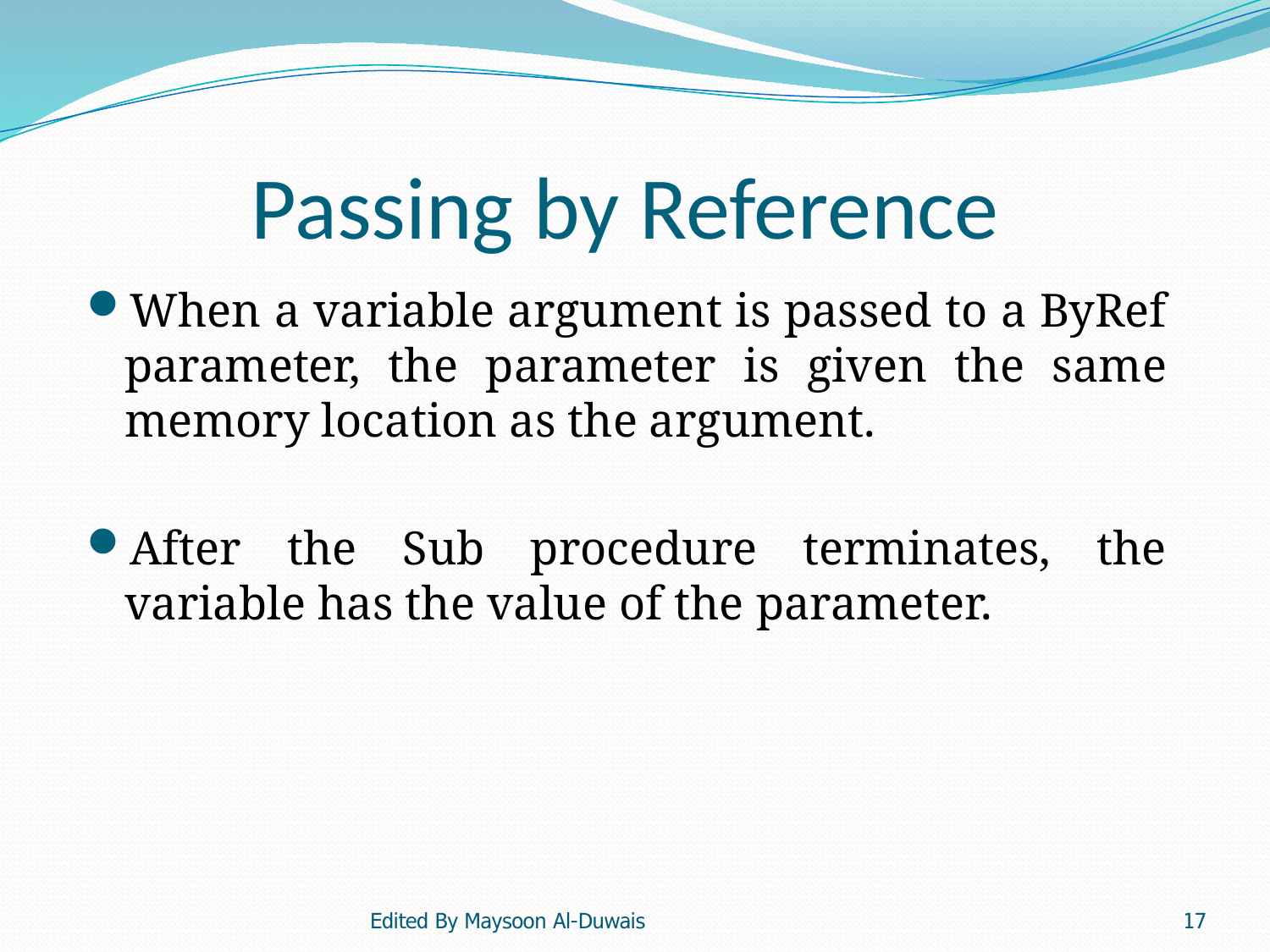

# Passing by Reference
When a variable argument is passed to a ByRef parameter, the parameter is given the same memory location as the argument.

After the Sub procedure terminates, the variable has the value of the parameter.
Edited By Maysoon Al-Duwais
17